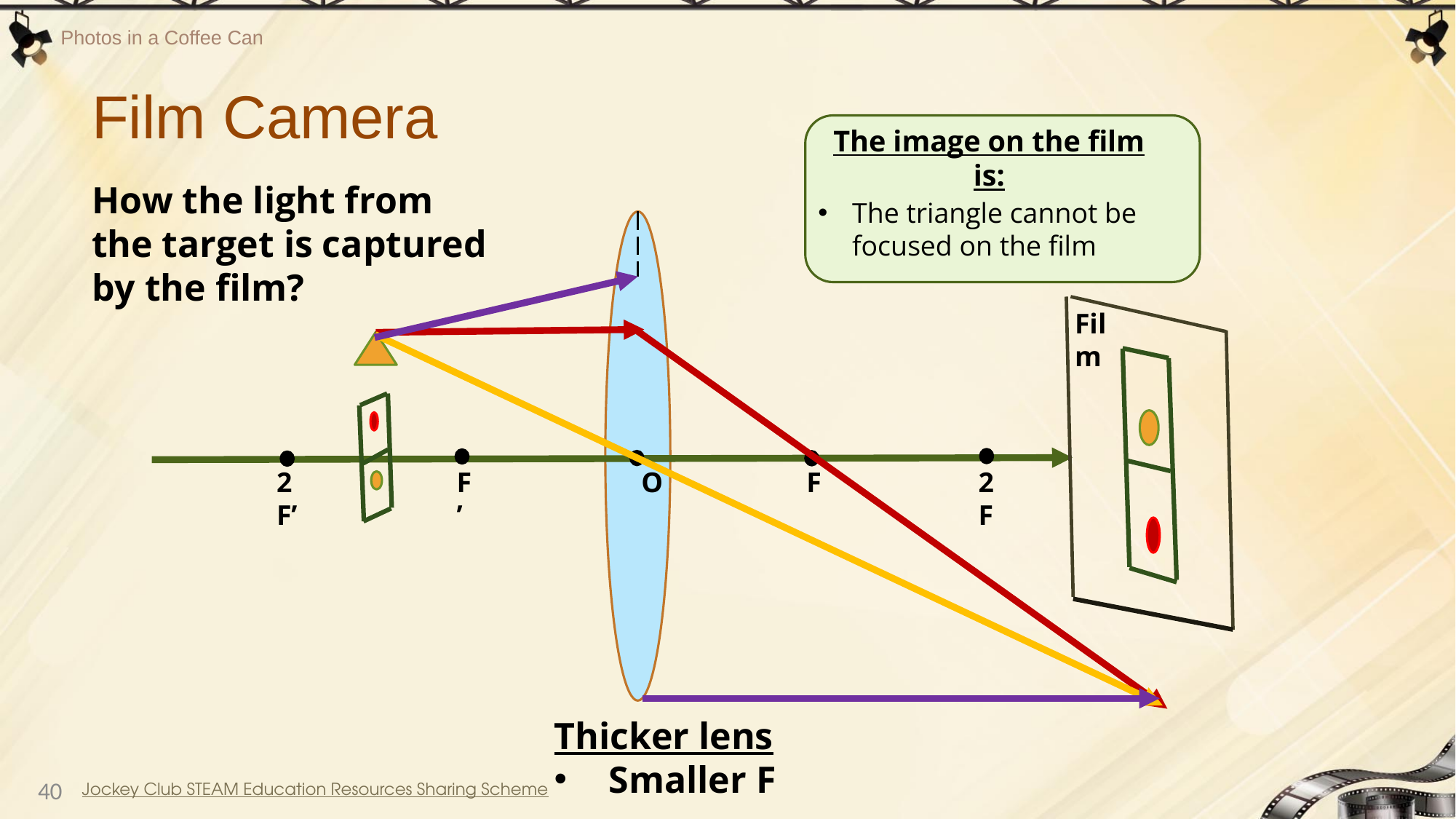

# Film Camera

The image on the film is:
The triangle cannot be focused on the film
How the light from the target is captured by the film?

Film

2F’
F’
F
2F
O
Thicker lens
Smaller F
40